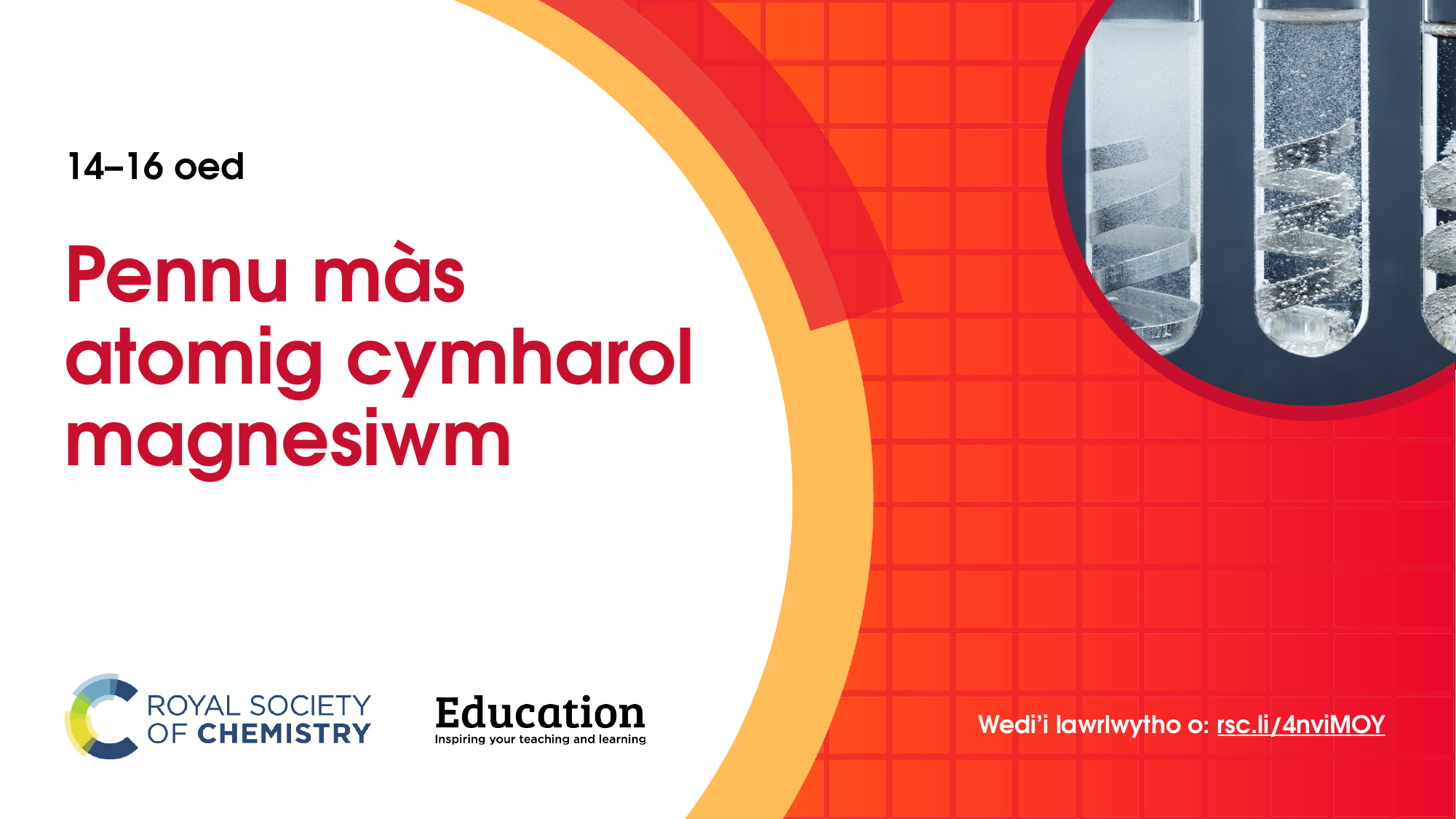

# 14–16 oed
Pennu màs atomig cymharol magnesiwm
Wedi’i lawrlwytho o: rsc.li/4nviMOY